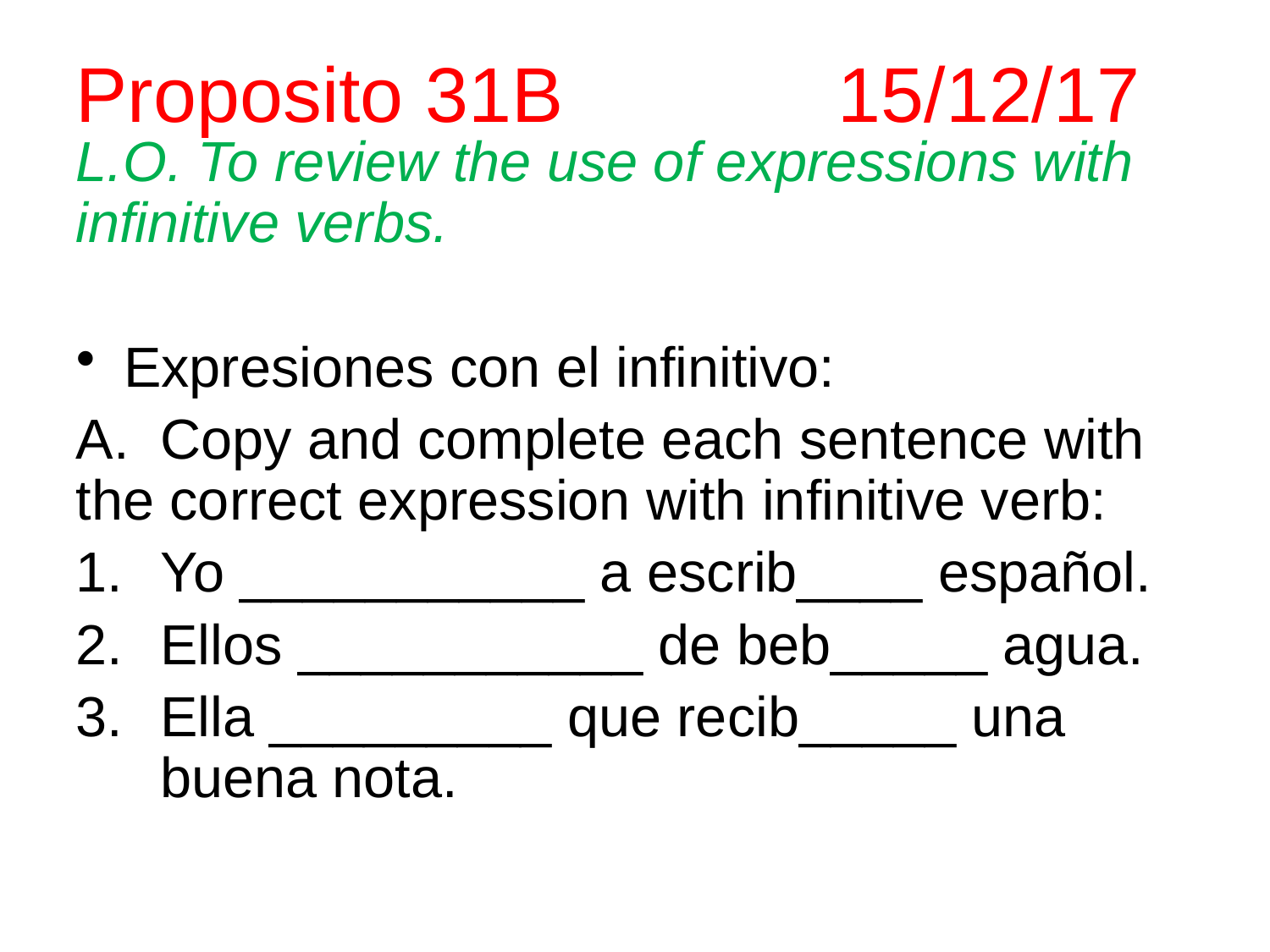

Proposito 31B			15/12/17
L.O. To review the use of expressions with infinitive verbs.

Expresiones con el infinitivo:
A.  Copy and complete each sentence with the correct expression with infinitive verb:
Yo ___________ a escrib____ español.
Ellos ___________ de beb_____ agua.
Ella _________ que recib_____ una buena nota.